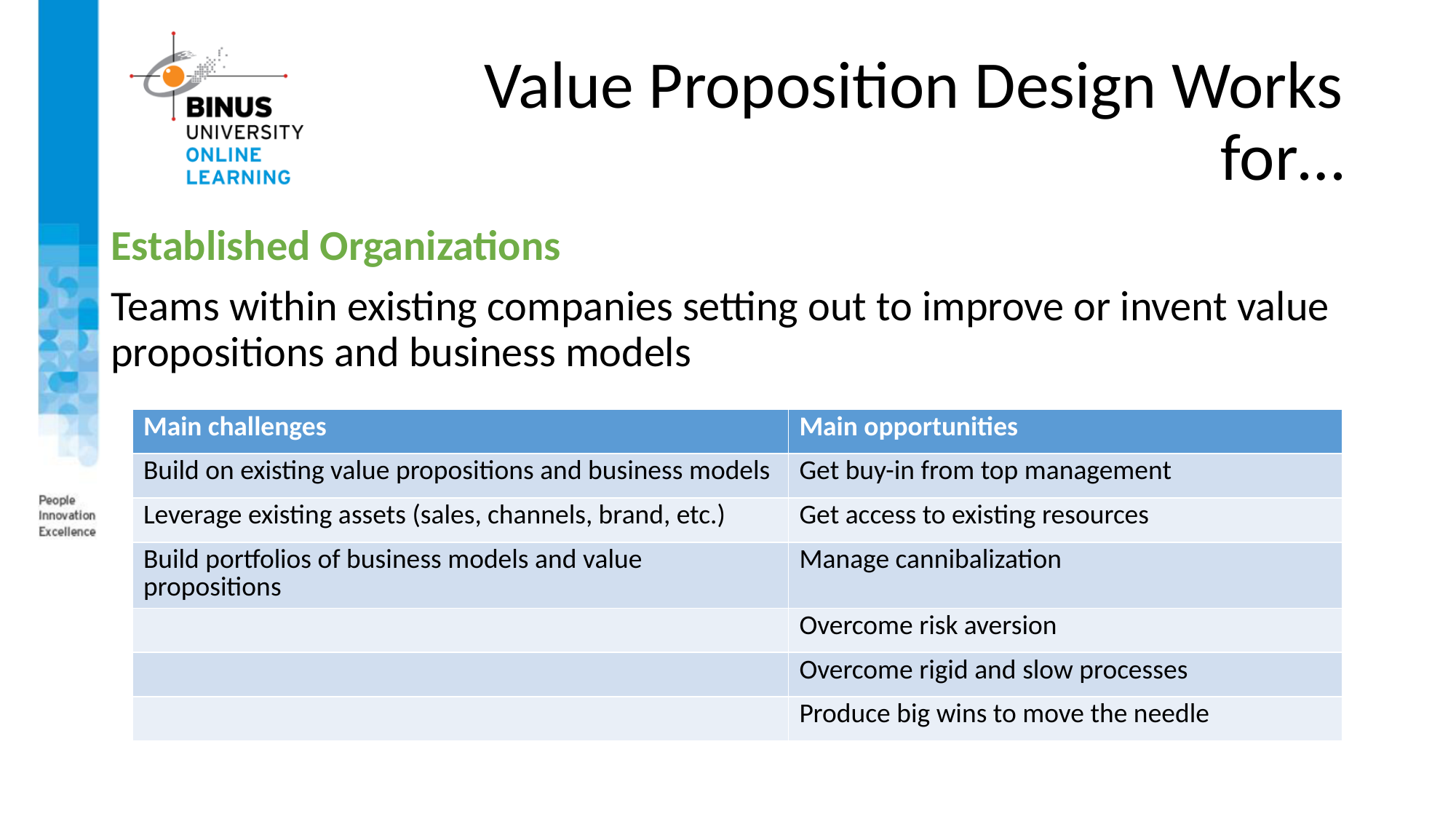

# Value Proposition Design Works for…
Established Organizations
Teams within existing companies setting out to improve or invent value propositions and business models
| Main challenges | Main opportunities |
| --- | --- |
| Build on existing value propositions and business models | Get buy-in from top management |
| Leverage existing assets (sales, channels, brand, etc.) | Get access to existing resources |
| Build portfolios of business models and value propositions | Manage cannibalization |
|  | Overcome risk aversion |
|  | Overcome rigid and slow processes |
|  | Produce big wins to move the needle |